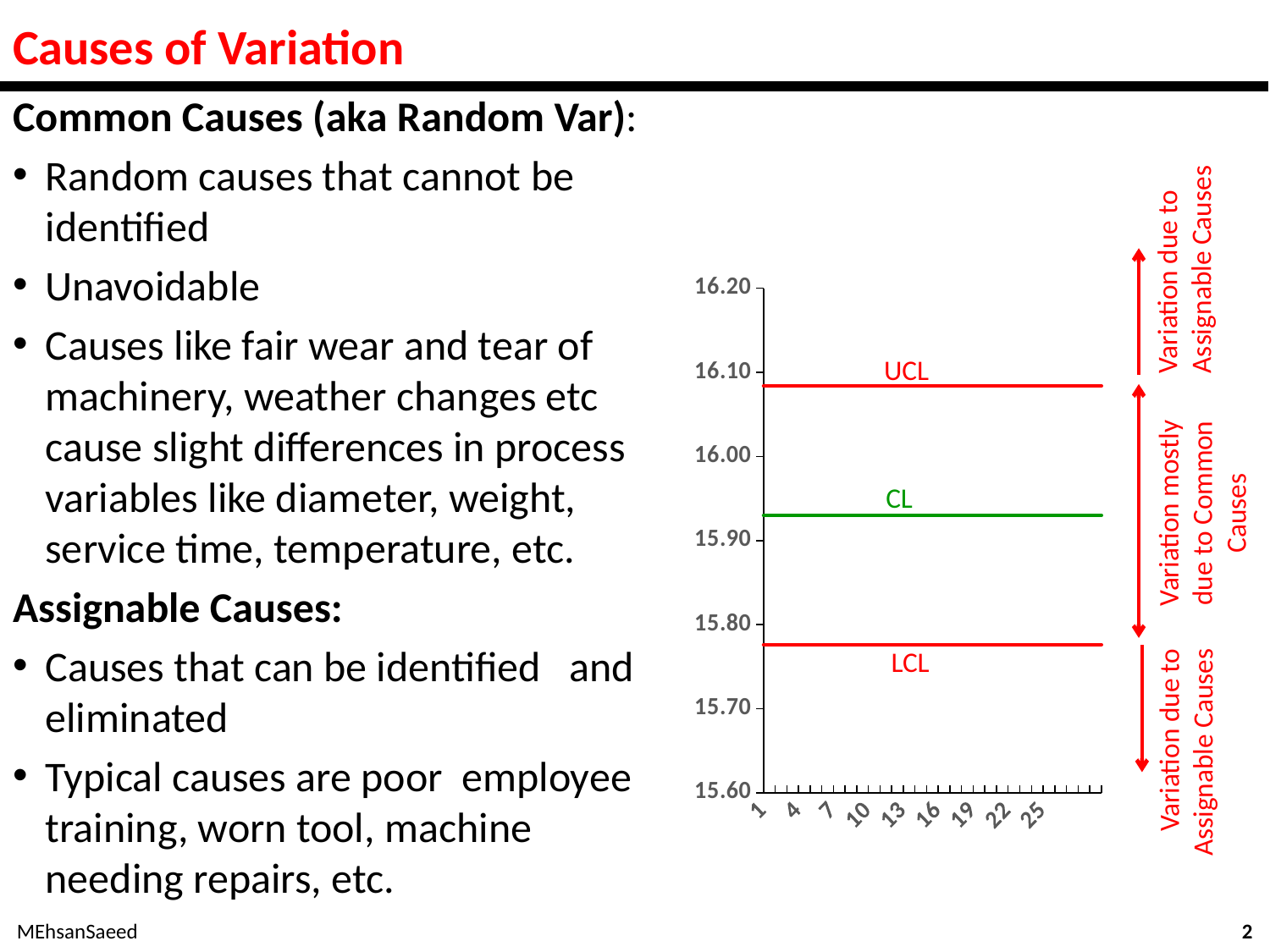

# Causes of Variation
Common Causes (aka Random Var):
Random causes that cannot be identified
Unavoidable
Causes like fair wear and tear of machinery, weather changes etc cause slight differences in process variables like diameter, weight, service time, temperature, etc.
Assignable Causes:
Causes that can be identified   and eliminated
Typical causes are poor  employee training, worn tool, machine needing repairs, etc.
Variation due to Assignable Causes

### Chart

| Category |  | 2 | 3 | 4 |
|---|---|---|---|---|
|  | 15.8125 | 15.93 | 16.08392057489091 | 15.776079425109089 |
|  | 16.065 | 15.93 | 16.08392057489091 | 15.776079425109089 |
|  | 15.8825 | 15.93 | 16.08392057489091 | 15.776079425109089 |
|  | 16.0375 | 15.93 | 16.08392057489091 | 15.776079425109089 |
|  | 15.75 | 15.93 | 16.08392057489091 | 15.776079425109089 |
|  | 16.03 | 15.93 | 16.08392057489091 | 15.776079425109089 |
|  | 15.9575 | 15.93 | 16.08392057489091 | 15.776079425109089 |
|  | 15.93 | 15.93 | 16.08392057489091 | 15.776079425109089 |
|  | 15.8875 | 15.93 | 16.08392057489091 | 15.776079425109089 |
|  | 15.8725 | 15.93 | 16.08392057489091 | 15.776079425109089 |
|  | 15.8125 | 15.93 | 16.08392057489091 | 15.776079425109089 |
|  | 15.7925 | 15.93 | 16.08392057489091 | 15.776079425109089 |
|  | 15.8325 | 15.93 | 16.08392057489091 | 15.776079425109089 |
|  | 15.9075 | 15.93 | 16.08392057489091 | 15.776079425109089 |
|  | 16.05 | 15.93 | 16.08392057489091 | 15.776079425109089 |
|  | 15.9925 | 15.93 | 16.08392057489091 | 15.776079425109089 |
|  | 15.945 | 15.93 | 16.08392057489091 | 15.776079425109089 |
|  | 16.0125 | 15.93 | 16.08392057489091 | 15.776079425109089 |
|  | 15.982500000000002 | 15.93 | 16.08392057489091 | 15.776079425109089 |
|  | 16.015 | 15.93 | 16.08392057489091 | 15.776079425109089 |
|  | 16.002499999999998 | 15.93 | 16.08392057489091 | 15.776079425109089 |
|  | 15.895 | 15.93 | 16.08392057489091 | 15.776079425109089 |
|  | 15.97 | 15.93 | 16.08392057489091 | 15.776079425109089 |
|  | 15.875 | 15.93 | 16.08392057489091 | 15.776079425109089 |
|  | 15.940000000000001 | 15.93 | 16.08392057489091 | 15.776079425109089 |
UCL
Variation mostly due to Common Causes
CL
LCL
Variation due to Assignable Causes
MEhsanSaeed
2